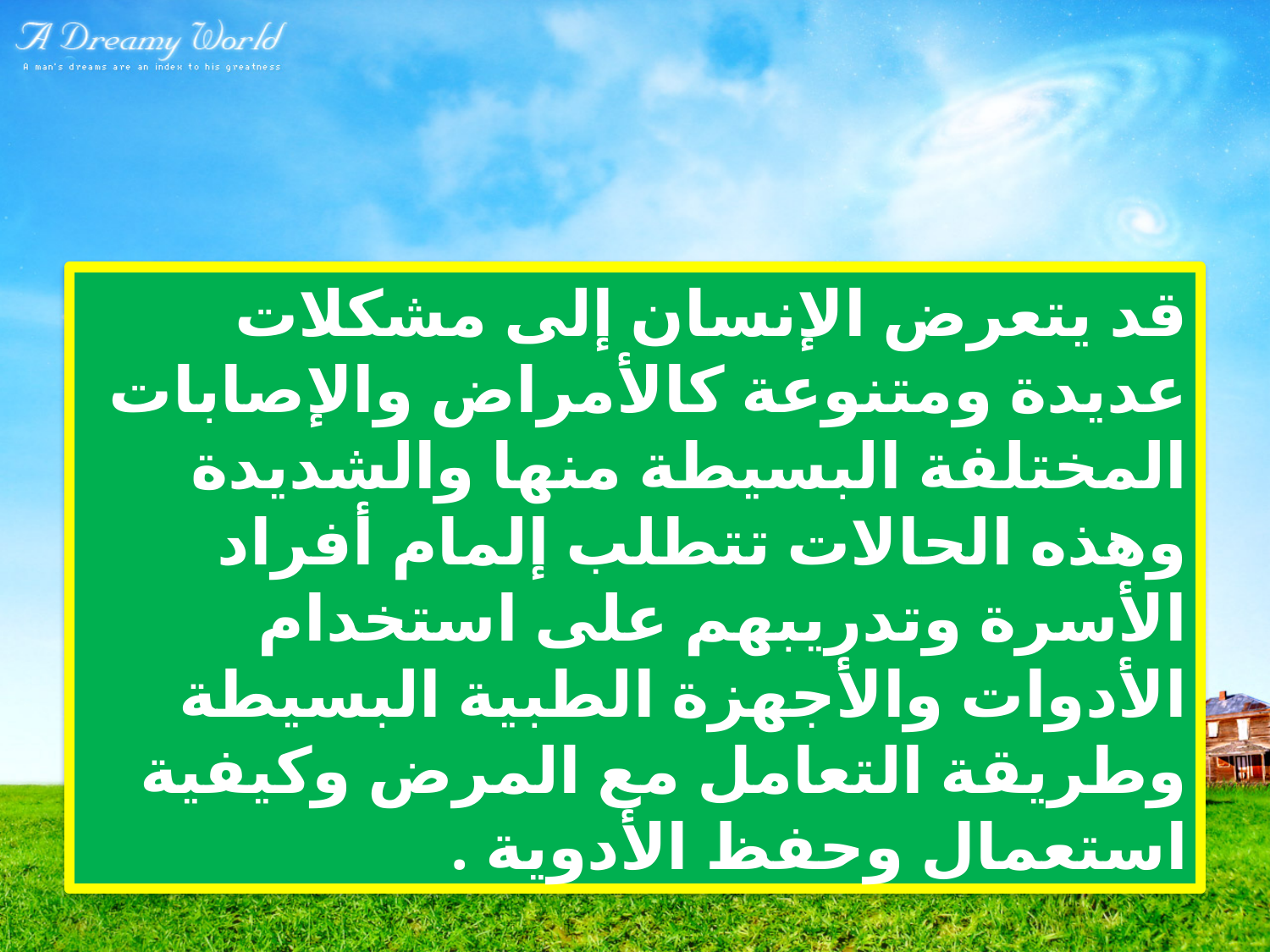

قد يتعرض الإنسان إلى مشكلات عديدة ومتنوعة كالأمراض والإصابات المختلفة البسيطة منها والشديدة وهذه الحالات تتطلب إلمام أفراد الأسرة وتدريبهم على استخدام الأدوات والأجهزة الطبية البسيطة وطريقة التعامل مع المرض وكيفية استعمال وحفظ الأدوية .